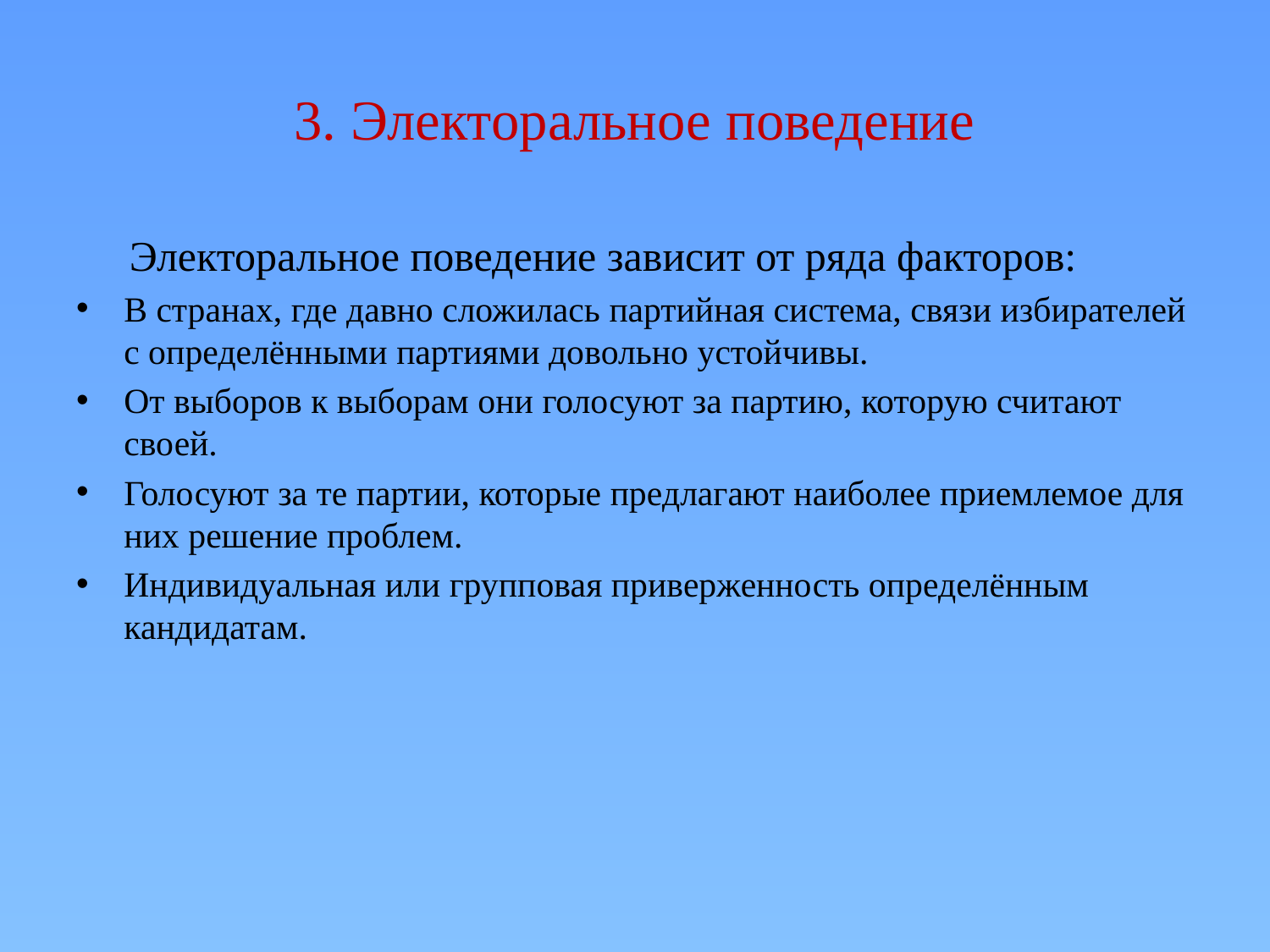

# 3. Электоральное поведение
      Электоральное поведение зависит от ряда факторов:
В странах, где давно сложилась партийная система, связи избирателей с определёнными партиями довольно устойчивы.
От выборов к выборам они голосуют за партию, которую считают своей.
Голосуют за те партии, которые предлагают наиболее приемлемое для них решение проблем.
Индивидуальная или групповая приверженность определённым кандидатам.